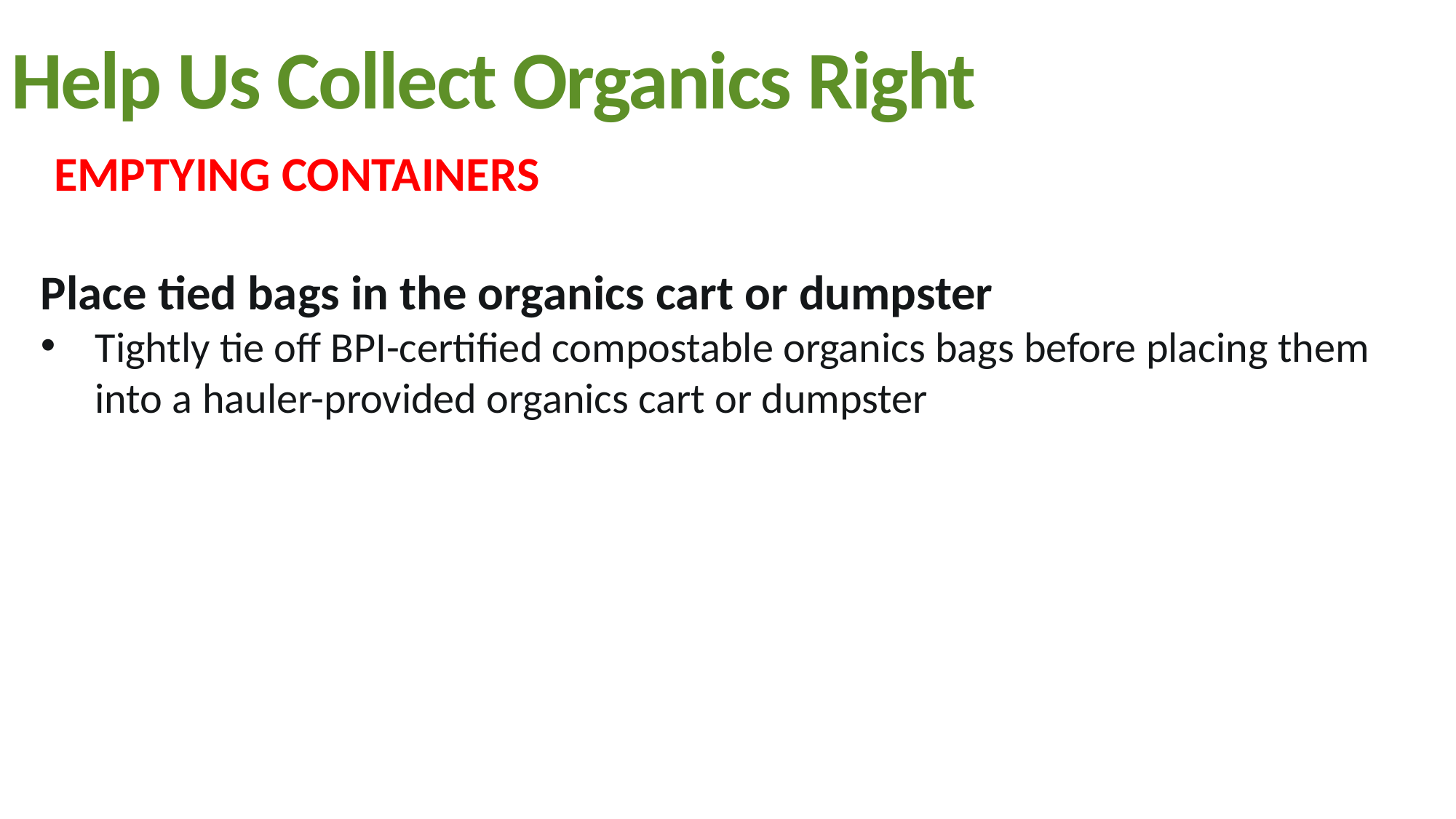

# Help Us Collect Organics Right
EMPTYING CONTAINERS

Place tied bags in the organics cart or dumpster
Tightly tie off BPI-certified compostable organics bags before placing them into a hauler-provided organics cart or dumpster